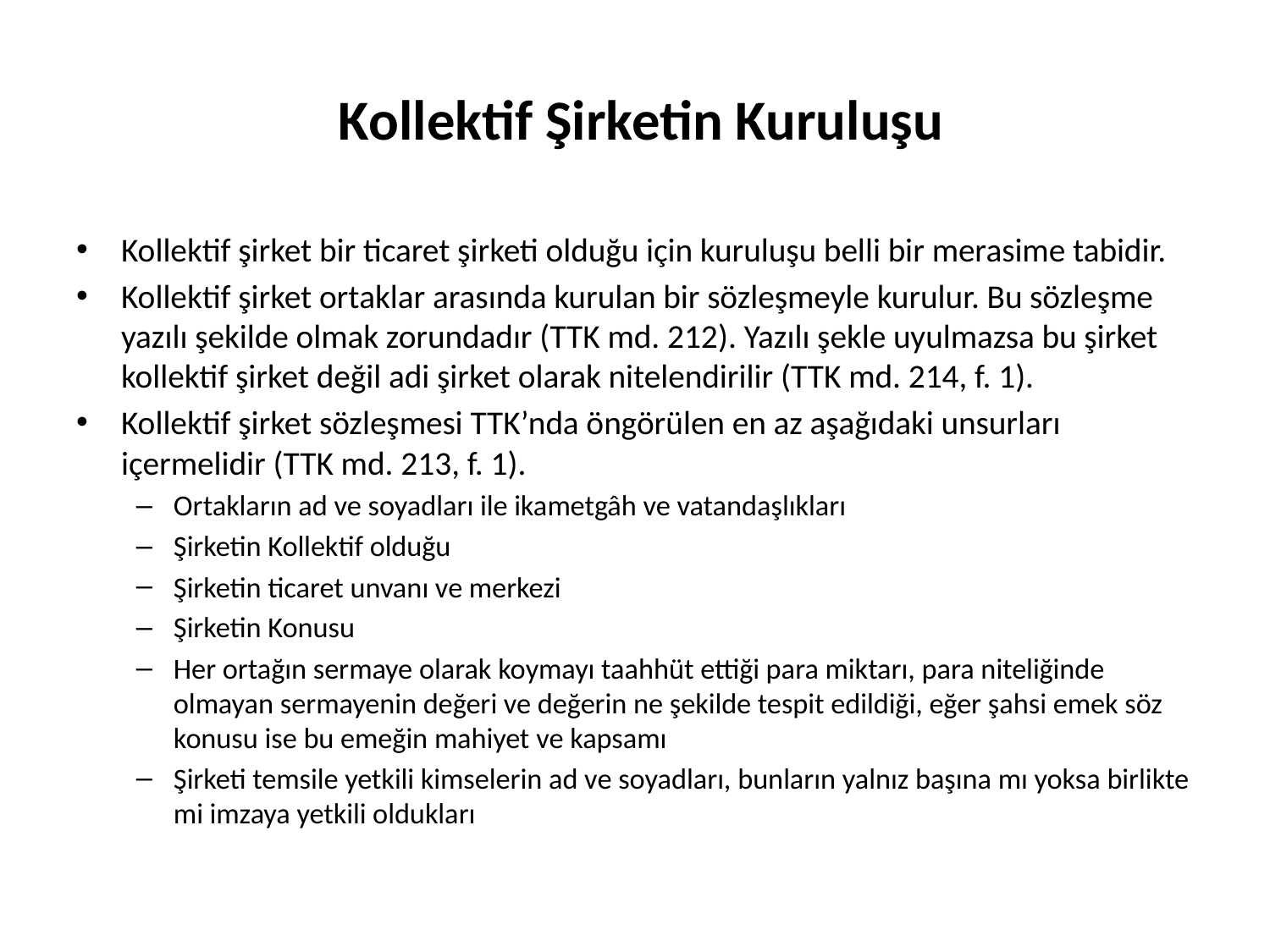

# Kollektif Şirketin Kuruluşu
Kollektif şirket bir ticaret şirketi olduğu için kuruluşu belli bir merasime tabidir.
Kollektif şirket ortaklar arasında kurulan bir sözleşmeyle kurulur. Bu sözleşme yazılı şekilde olmak zorundadır (TTK md. 212). Yazılı şekle uyulmazsa bu şirket kollektif şirket değil adi şirket olarak nitelendirilir (TTK md. 214, f. 1).
Kollektif şirket sözleşmesi TTK’nda öngörülen en az aşağıdaki unsurları içermelidir (TTK md. 213, f. 1).
Ortakların ad ve soyadları ile ikametgâh ve vatandaşlıkları
Şirketin Kollektif olduğu
Şirketin ticaret unvanı ve merkezi
Şirketin Konusu
Her ortağın sermaye olarak koymayı taahhüt ettiği para miktarı, para niteliğinde olmayan sermayenin değeri ve değerin ne şekilde tespit edildiği, eğer şahsi emek söz konusu ise bu emeğin mahiyet ve kapsamı
Şirketi temsile yetkili kimselerin ad ve soyadları, bunların yalnız başına mı yoksa birlikte mi imzaya yetkili oldukları